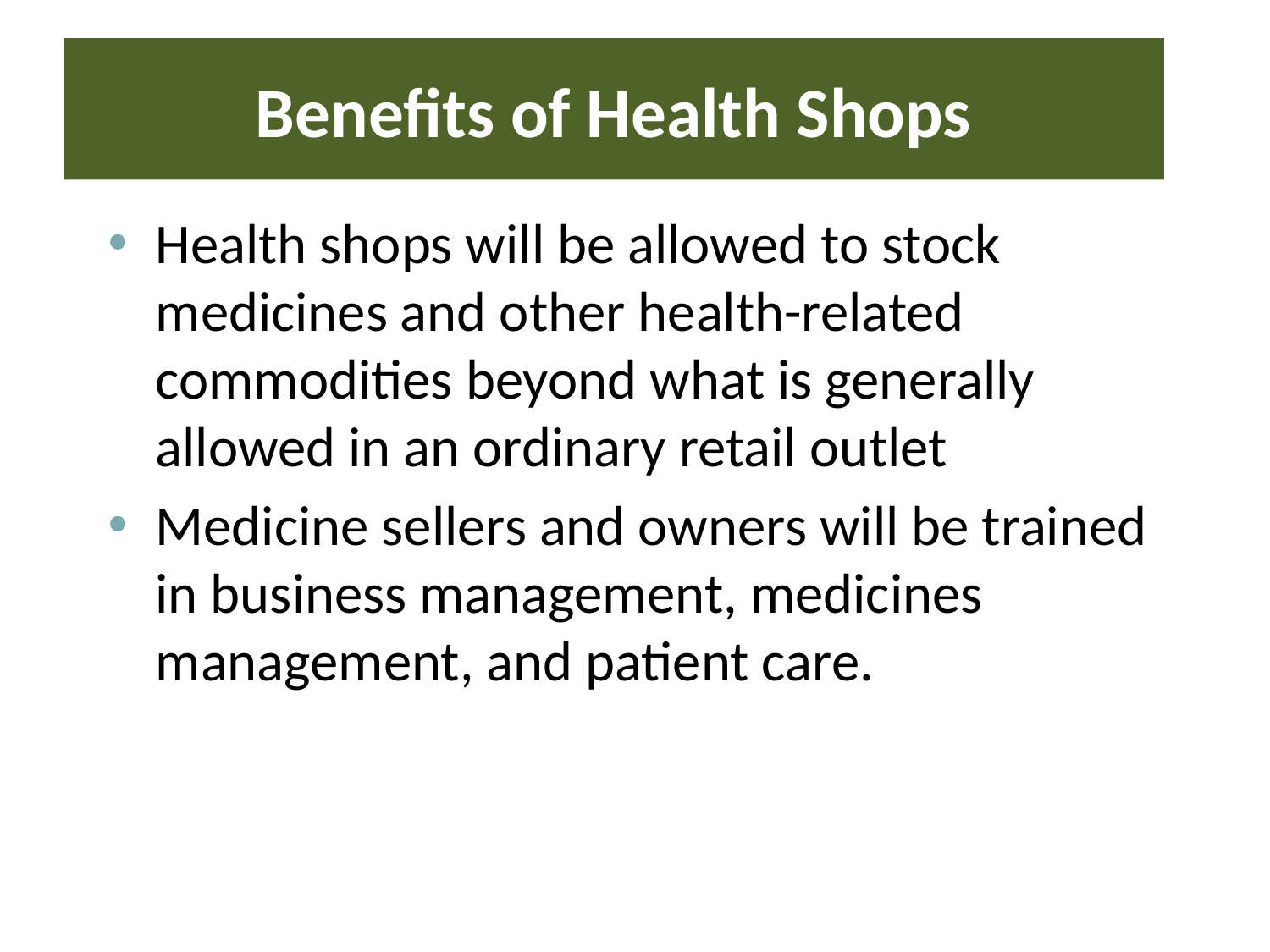

# Benefits of Health Shops
Health shops will be allowed to stock medicines and other health-related commodities beyond what is generally allowed in an ordinary retail outlet
Medicine sellers and owners will be trained in business management, medicines management, and patient care.